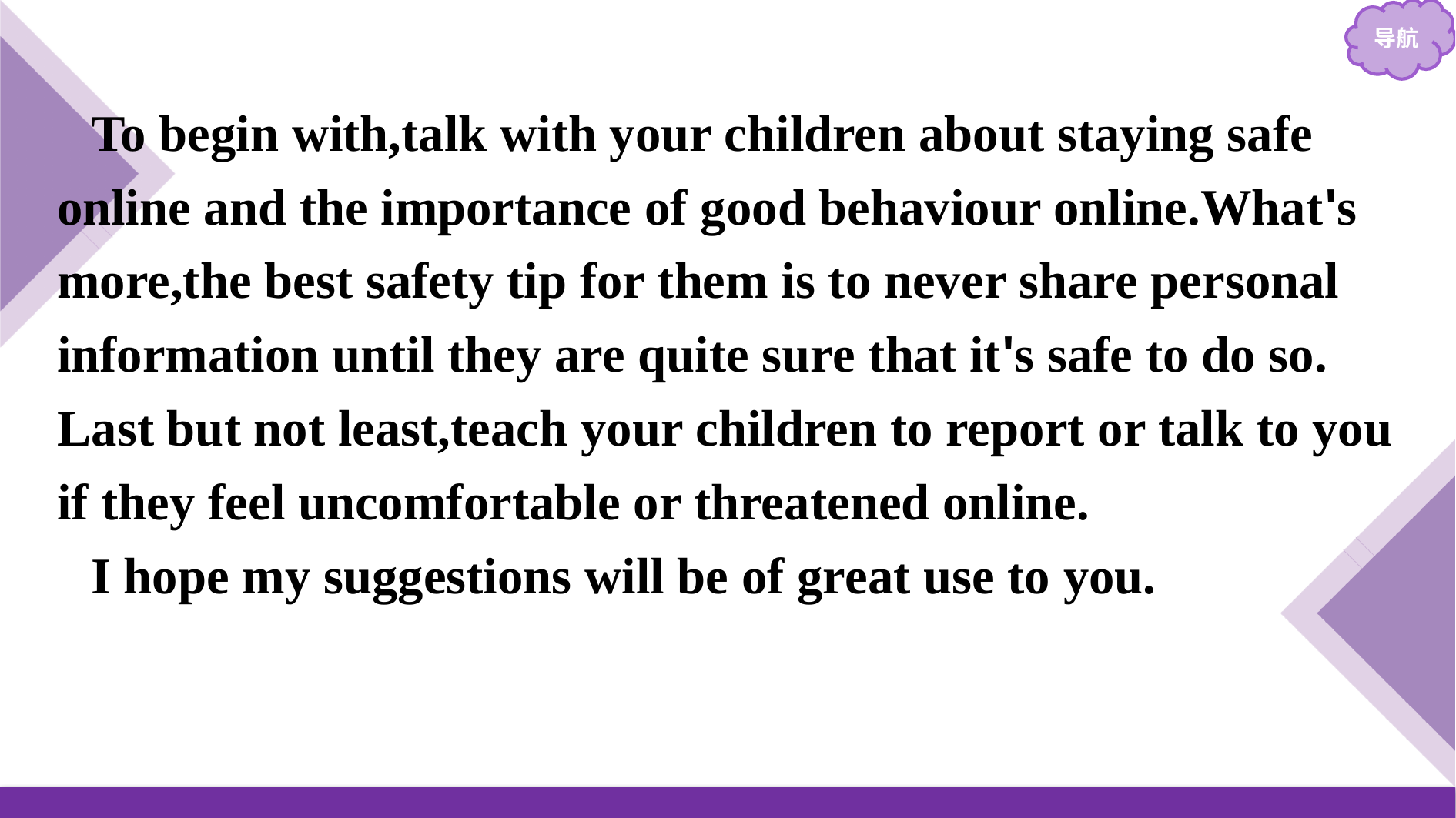

To begin with,talk with your children about staying safe online and the importance of good behaviour online.What's more,the best safety tip for them is to never share personal information until they are quite sure that it's safe to do so. Last but not least,teach your children to report or talk to you if they feel uncomfortable or threatened online.
I hope my suggestions will be of great use to you.